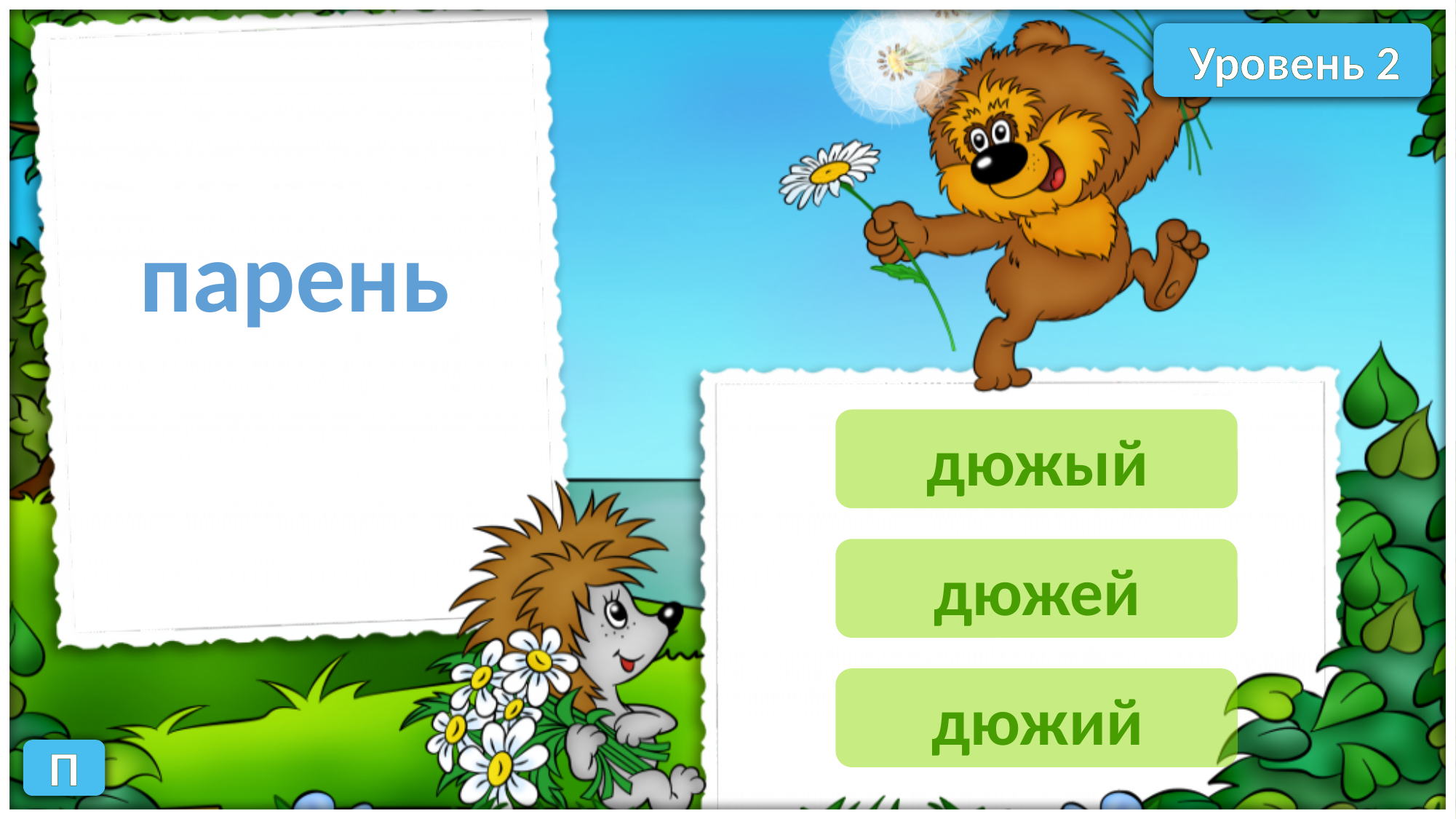

Уровень 2
парень

дюжый

дюжей

дюжий
П